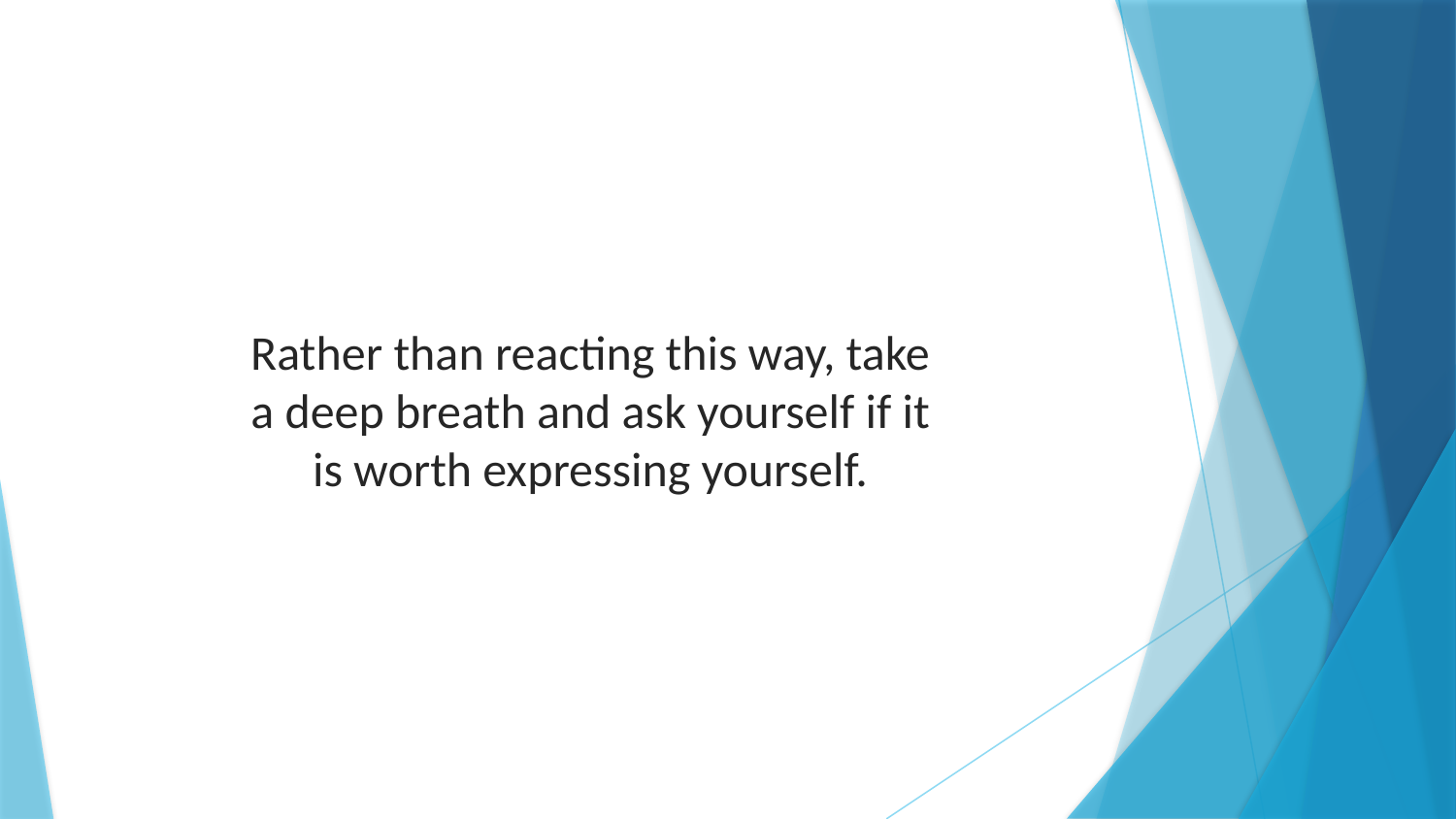

Rather than reacting this way, take a deep breath and ask yourself if it is worth expressing yourself.